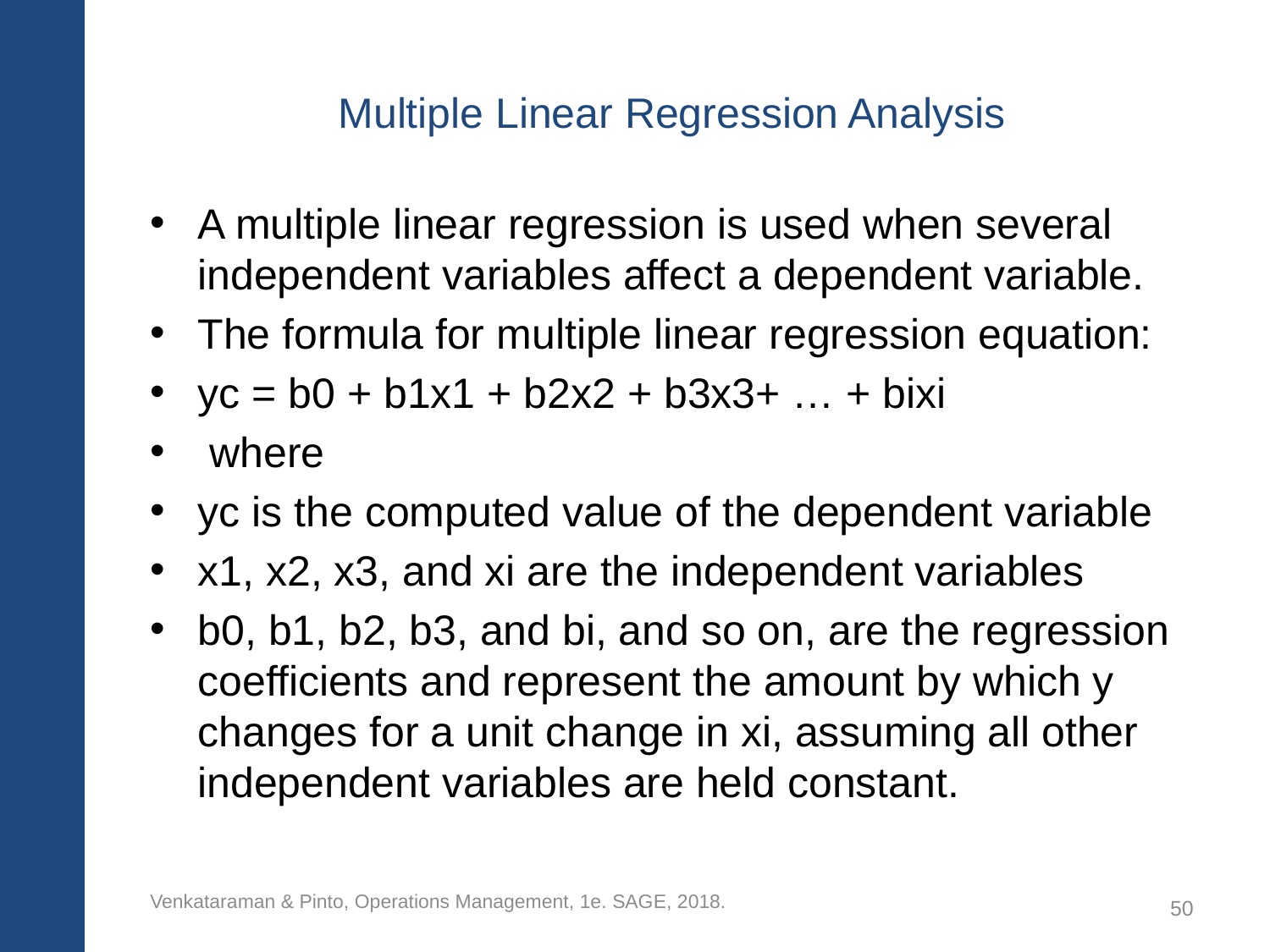

# Multiple Linear Regression Analysis
A multiple linear regression is used when several independent variables affect a dependent variable.
The formula for multiple linear regression equation:
yc = b0 + b1x1 + b2x2 + b3x3+ … + bixi
 where
yc is the computed value of the dependent variable
x1, x2, x3, and xi are the independent variables
b0, b1, b2, b3, and bi, and so on, are the regression coefficients and represent the amount by which y changes for a unit change in xi, assuming all other independent variables are held constant.
Venkataraman & Pinto, Operations Management, 1e. SAGE, 2018.
50